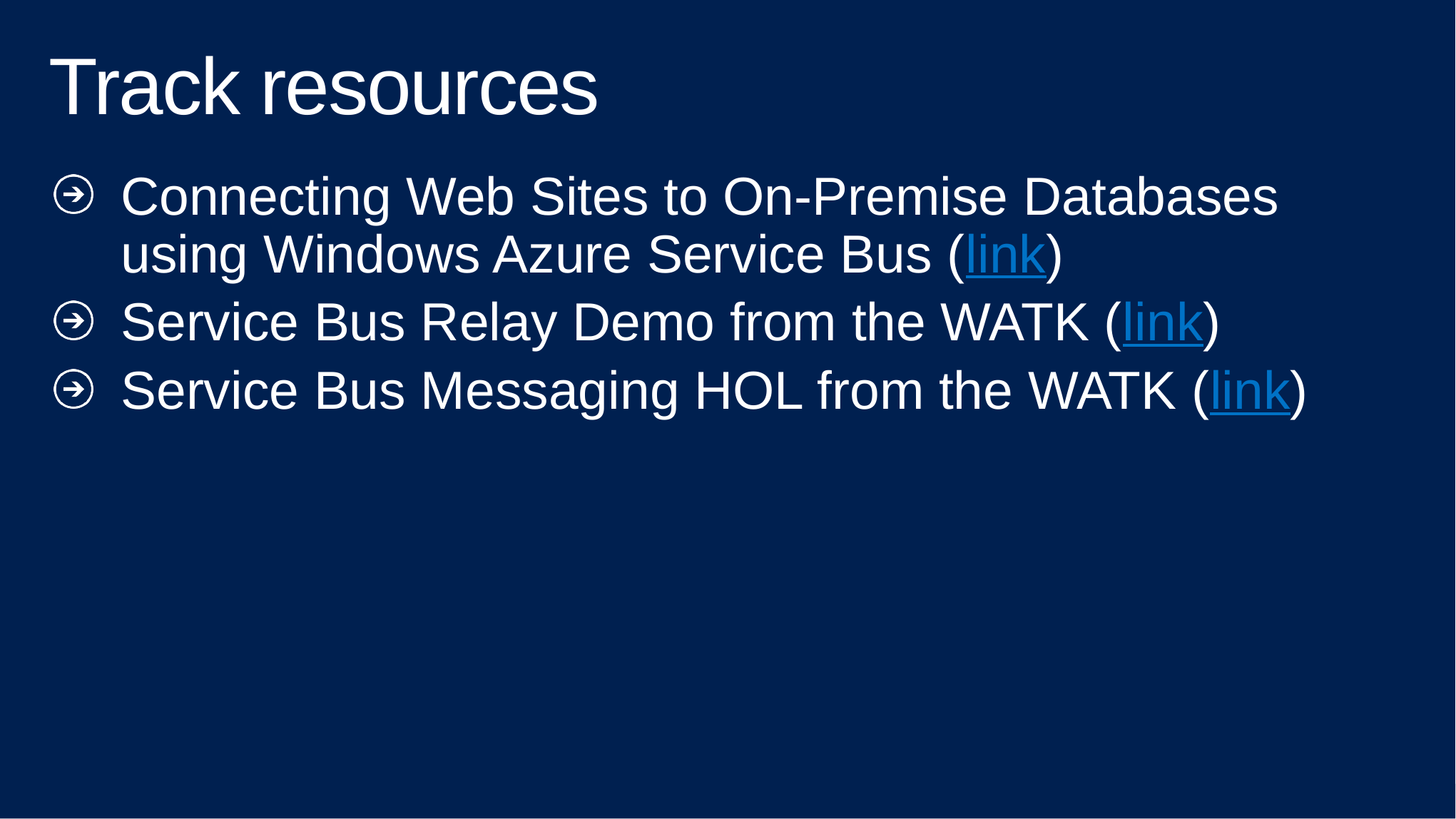

# Track resources
Connecting Web Sites to On-Premise Databases using Windows Azure Service Bus (link)
Service Bus Relay Demo from the WATK (link)
Service Bus Messaging HOL from the WATK (link)